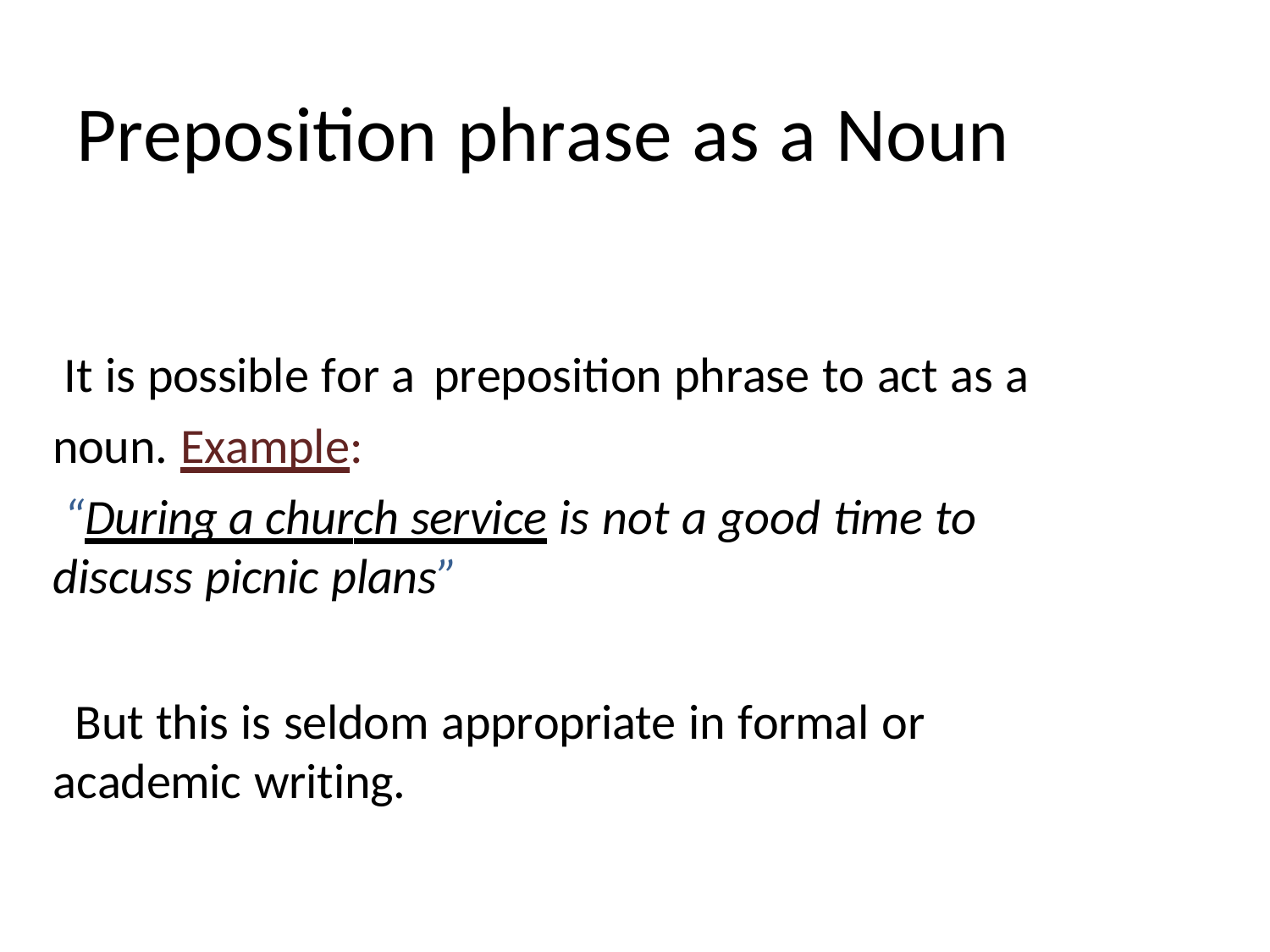

# Preposition phrase as a Noun
It is possible for a	preposition phrase to act as a noun. Example:
“During a church service is not a good time to discuss picnic plans”

But this is seldom appropriate in formal or academic writing.